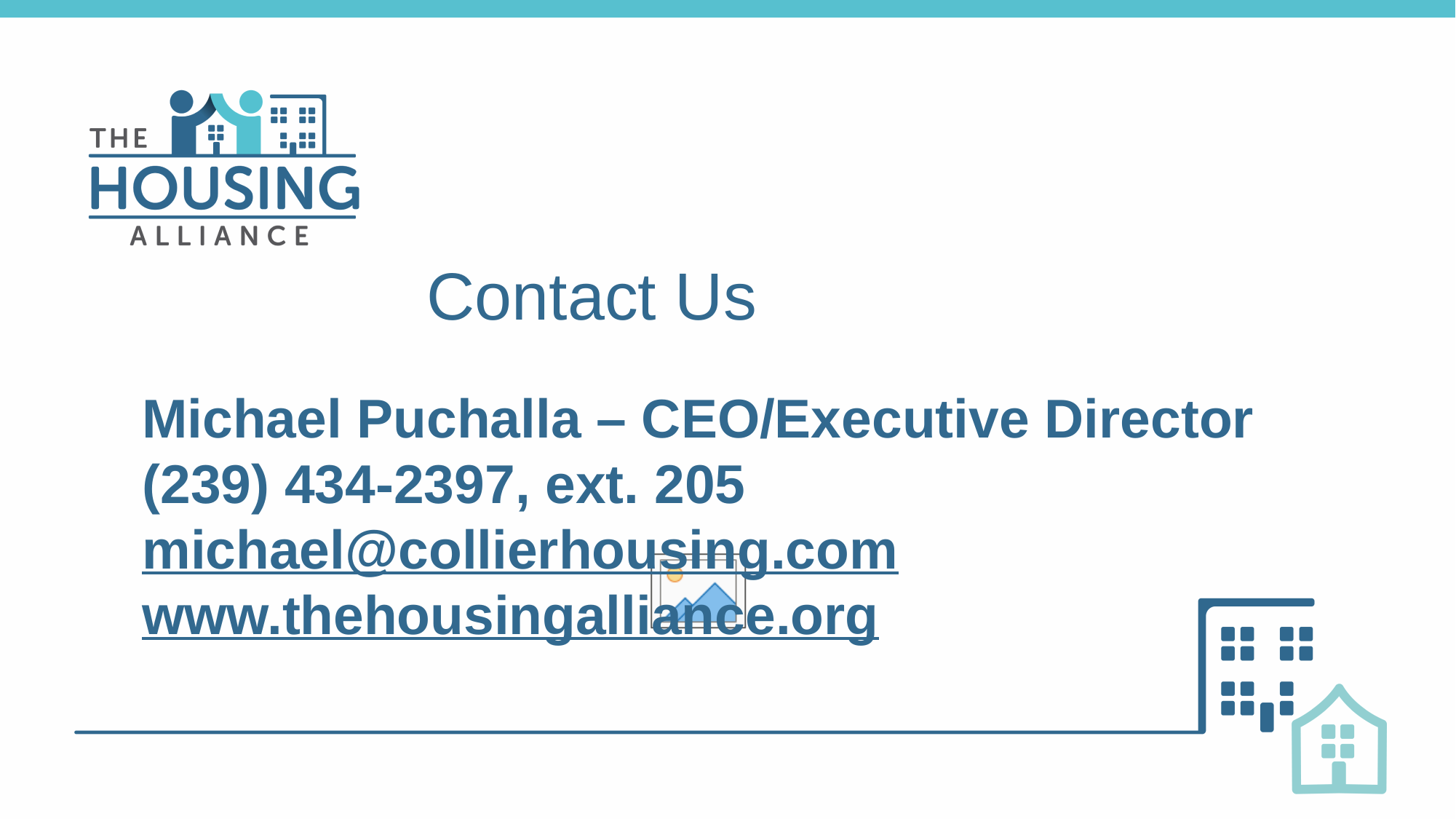

# Contact Us
Michael Puchalla – CEO/Executive Director
(239) 434-2397, ext. 205
michael@collierhousing.com
www.thehousingalliance.org